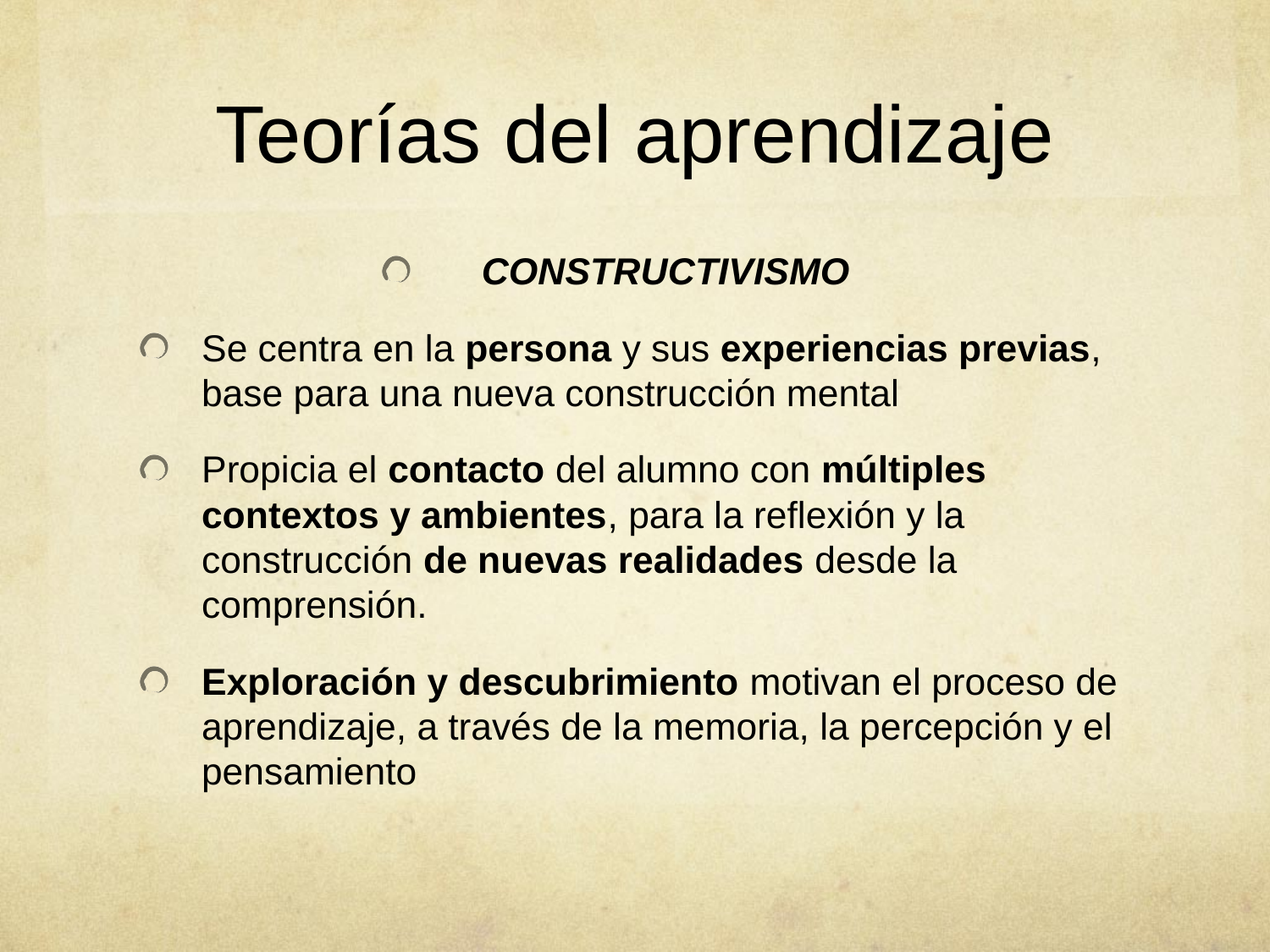

# Teorías del aprendizaje
CONSTRUCTIVISMO
Se centra en la persona y sus experiencias previas, base para una nueva construcción mental
Propicia el contacto del alumno con múltiples contextos y ambientes, para la reflexión y la construcción de nuevas realidades desde la comprensión.
Exploración y descubrimiento motivan el proceso de aprendizaje, a través de la memoria, la percepción y el pensamiento